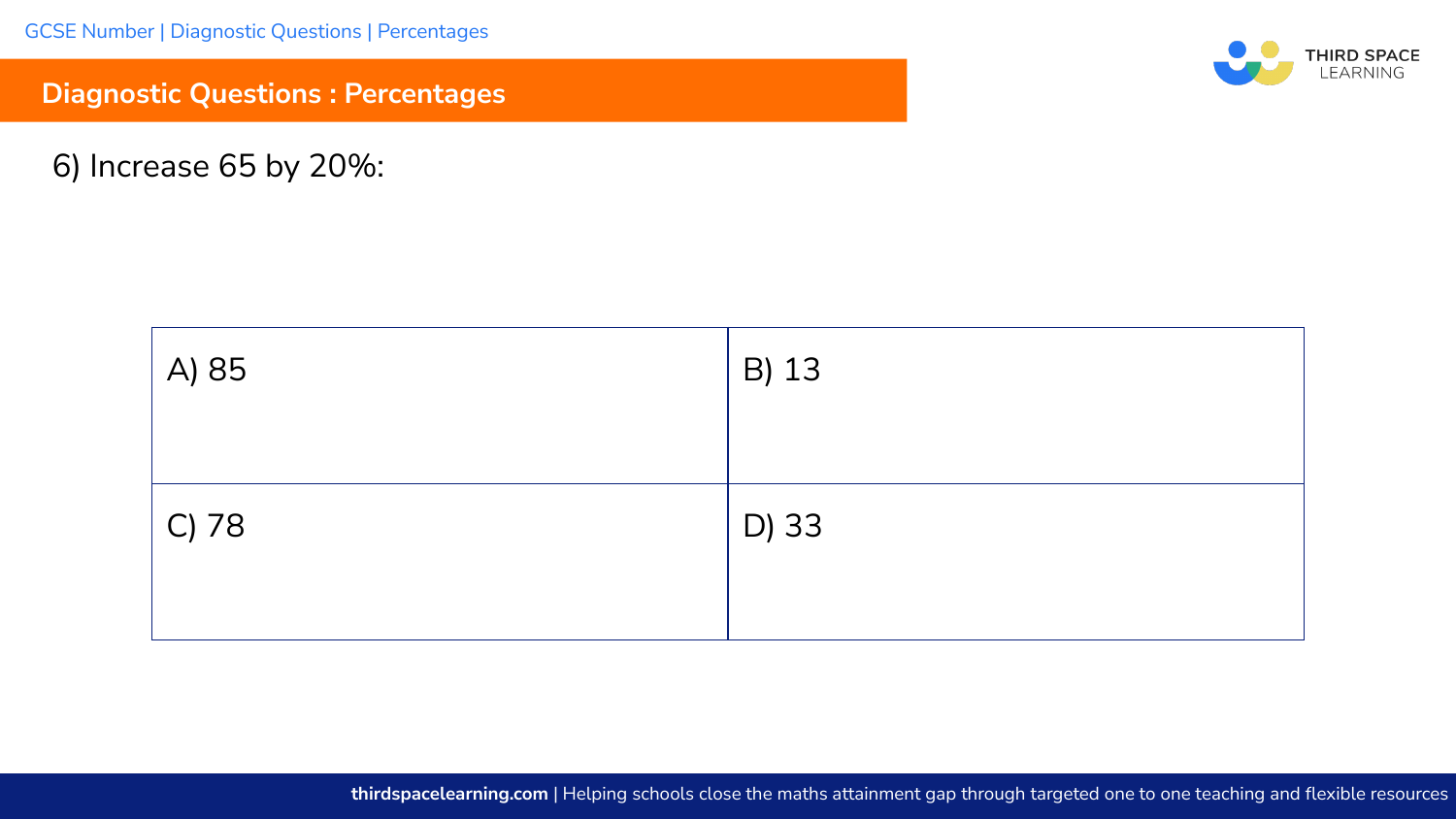

Diagnostic Questions : Percentages
| 6) Increase 65 by 20%: |
| --- |
| A) 85 | B) 13 |
| --- | --- |
| C) 78 | D) 33 |